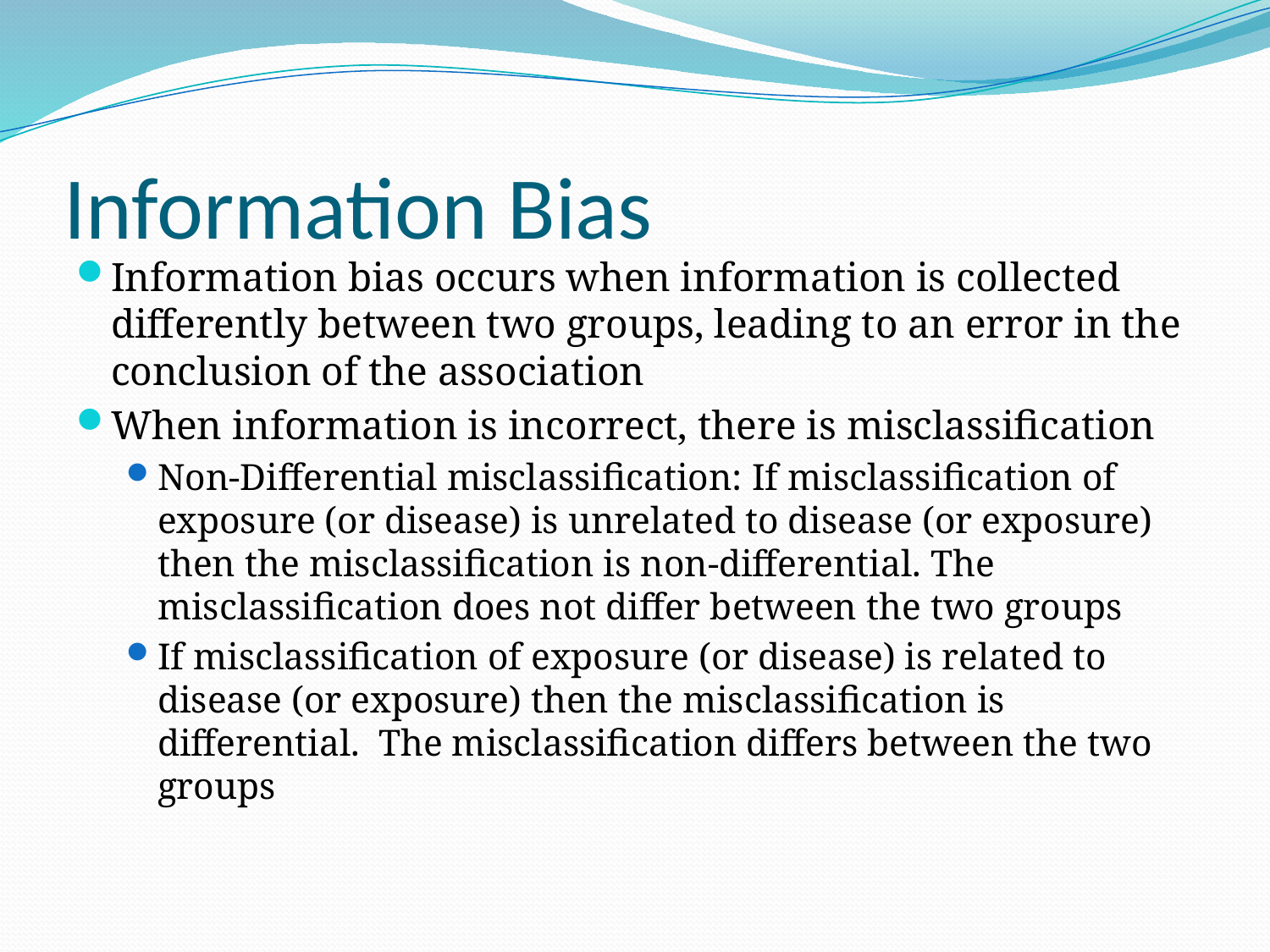

# Information Bias
Information bias occurs when information is collected differently between two groups, leading to an error in the conclusion of the association
When information is incorrect, there is misclassification
Non-Differential misclassification: If misclassification of exposure (or disease) is unrelated to disease (or exposure) then the misclassification is non-differential. The misclassification does not differ between the two groups
If misclassification of exposure (or disease) is related to disease (or exposure) then the misclassification is differential.  The misclassification differs between the two groups